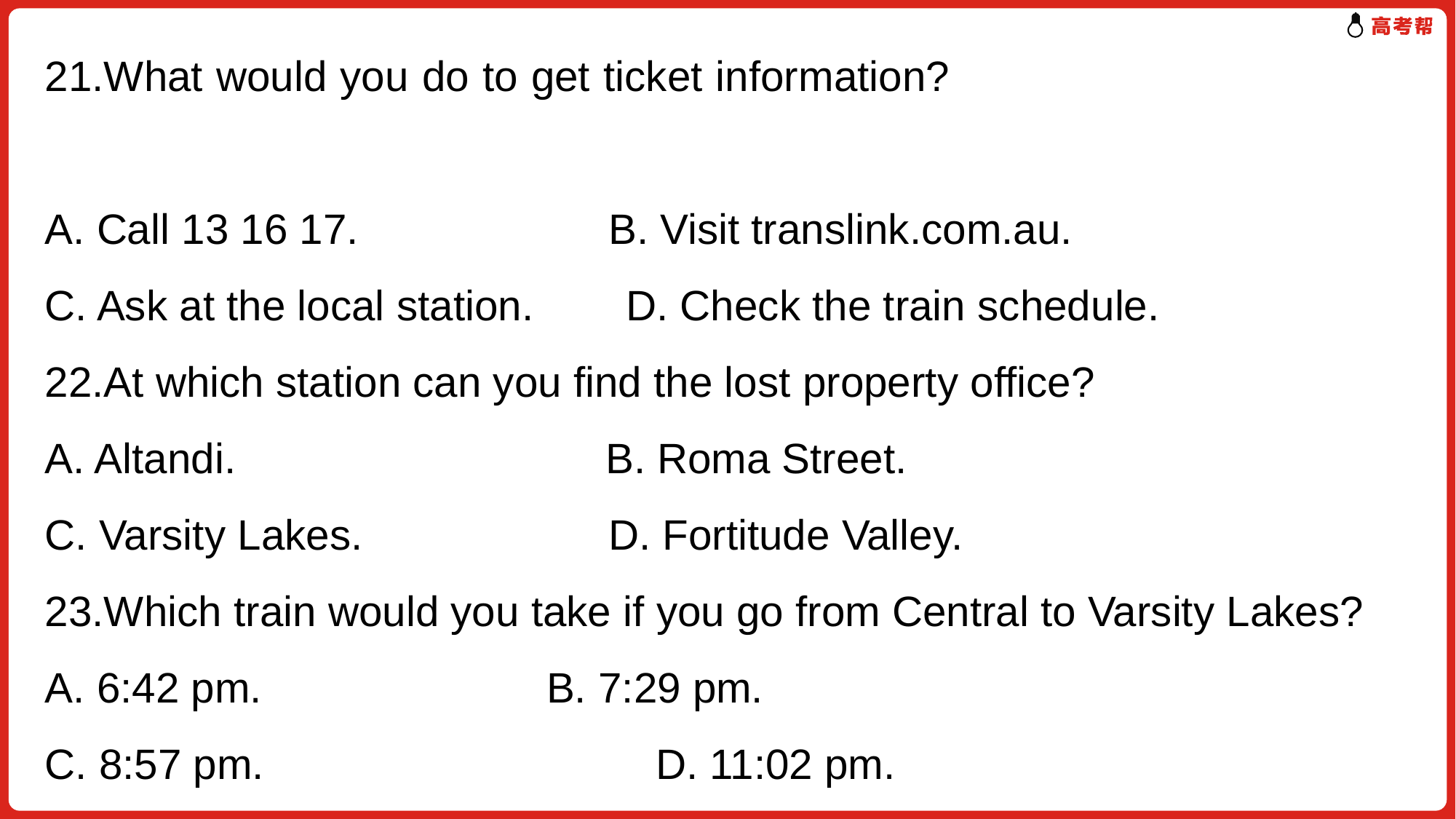

21.What would you do to get ticket information?
A. Call 13 16 17.	                    B. Visit translink.com.au.
C. Ask at the local station.	   D. Check the train schedule.
22.At which station can you find the lost property office?
A. Altandi.	                             B. Roma Street.
C. Varsity Lakes.	                    D. Fortitude Valley.
23.Which train would you take if you go from Central to Varsity Lakes?
A. 6:42 pm.	                        B. 7:29 pm.
C. 8:57 pm.	                        D. 11:02 pm.